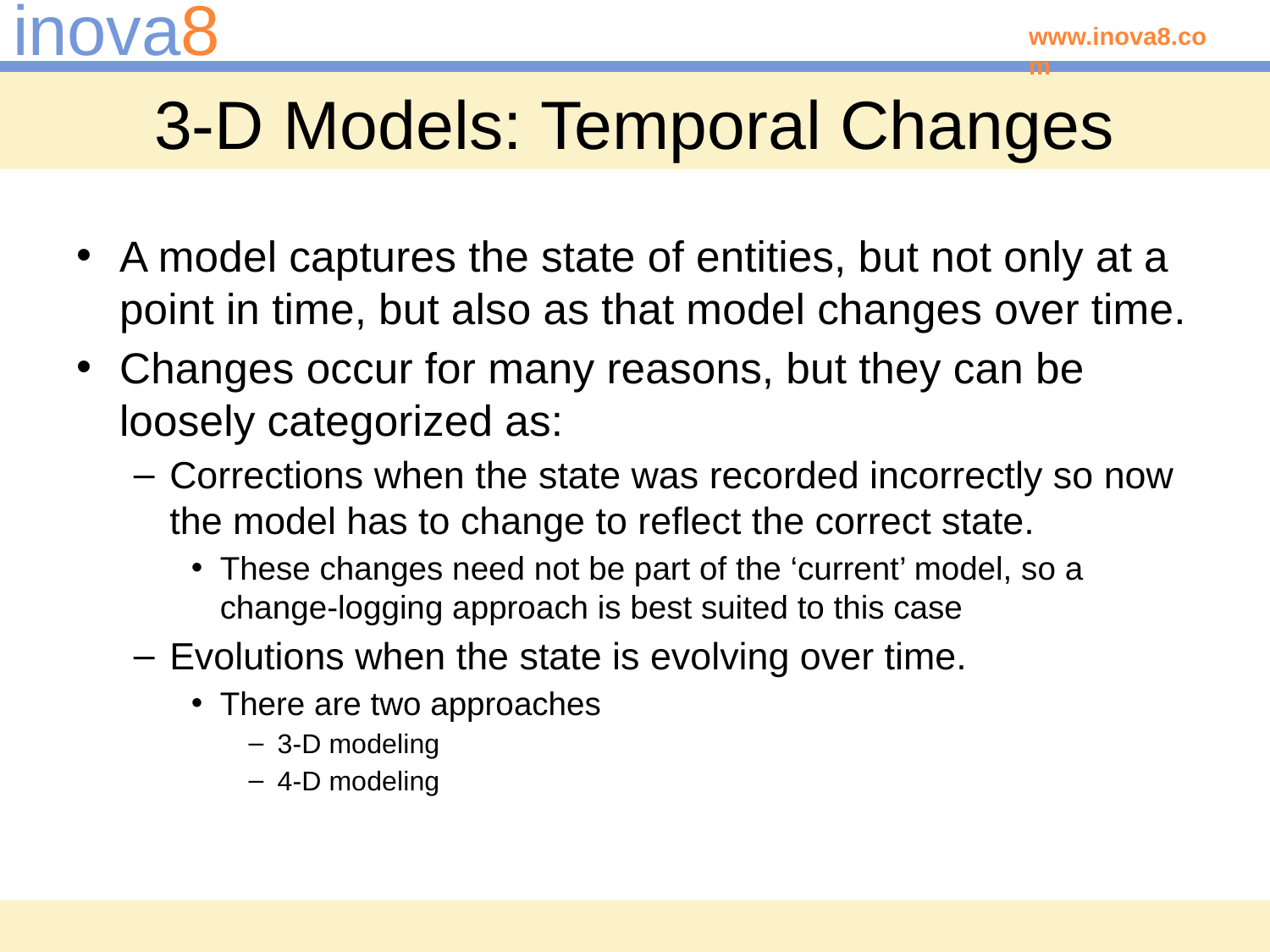

# 3-D Models: Temporal Changes
A model captures the state of entities, but not only at a point in time, but also as that model changes over time.
Changes occur for many reasons, but they can be loosely categorized as:
Corrections when the state was recorded incorrectly so now the model has to change to reflect the correct state.
These changes need not be part of the ‘current’ model, so a change-logging approach is best suited to this case
Evolutions when the state is evolving over time.
There are two approaches
3-D modeling
4-D modeling